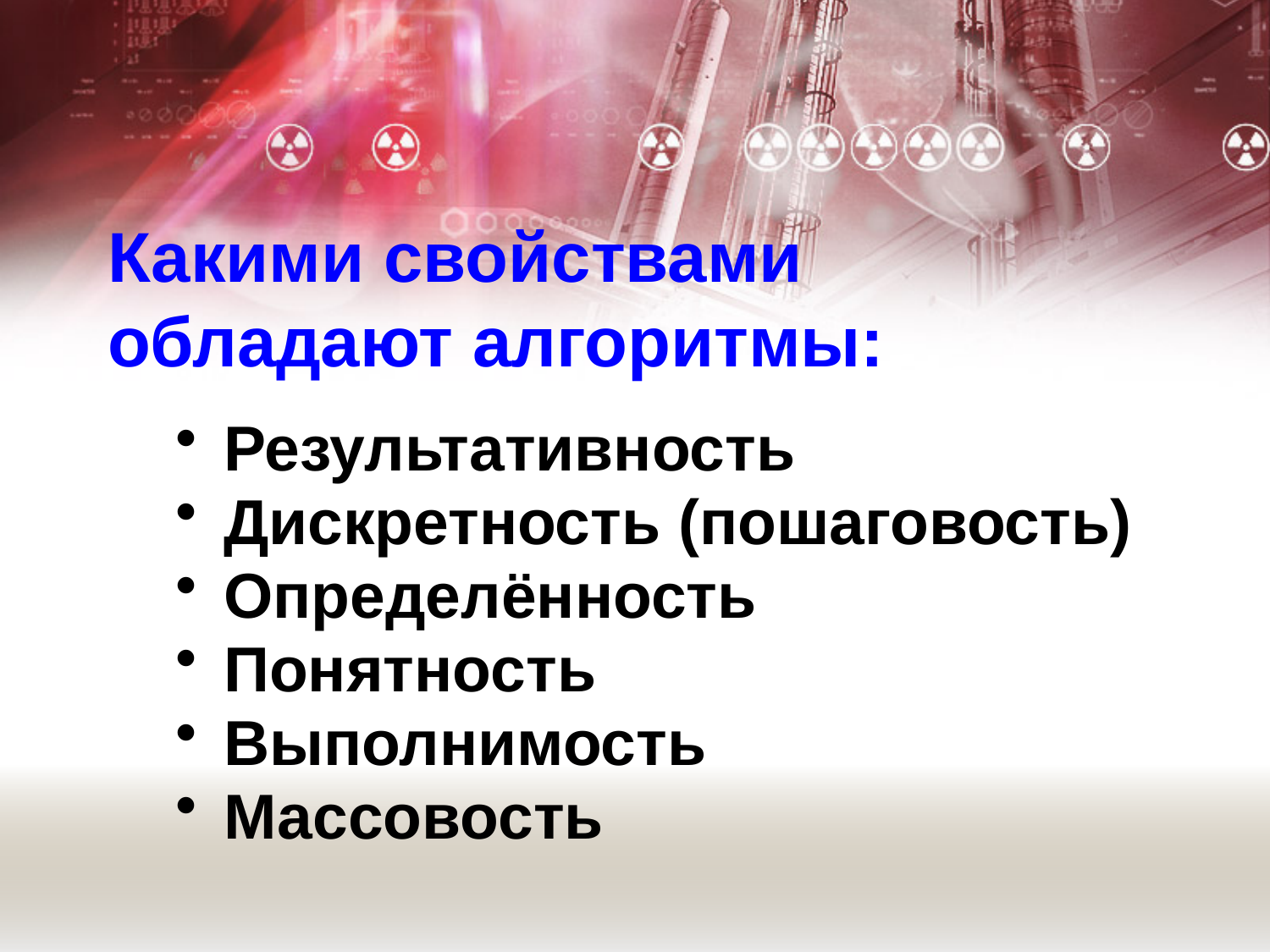

# Какими свойствами обладают алгоритмы:
Результативность
Дискретность (пошаговость)
Определённость
Понятность
Выполнимость
Массовость